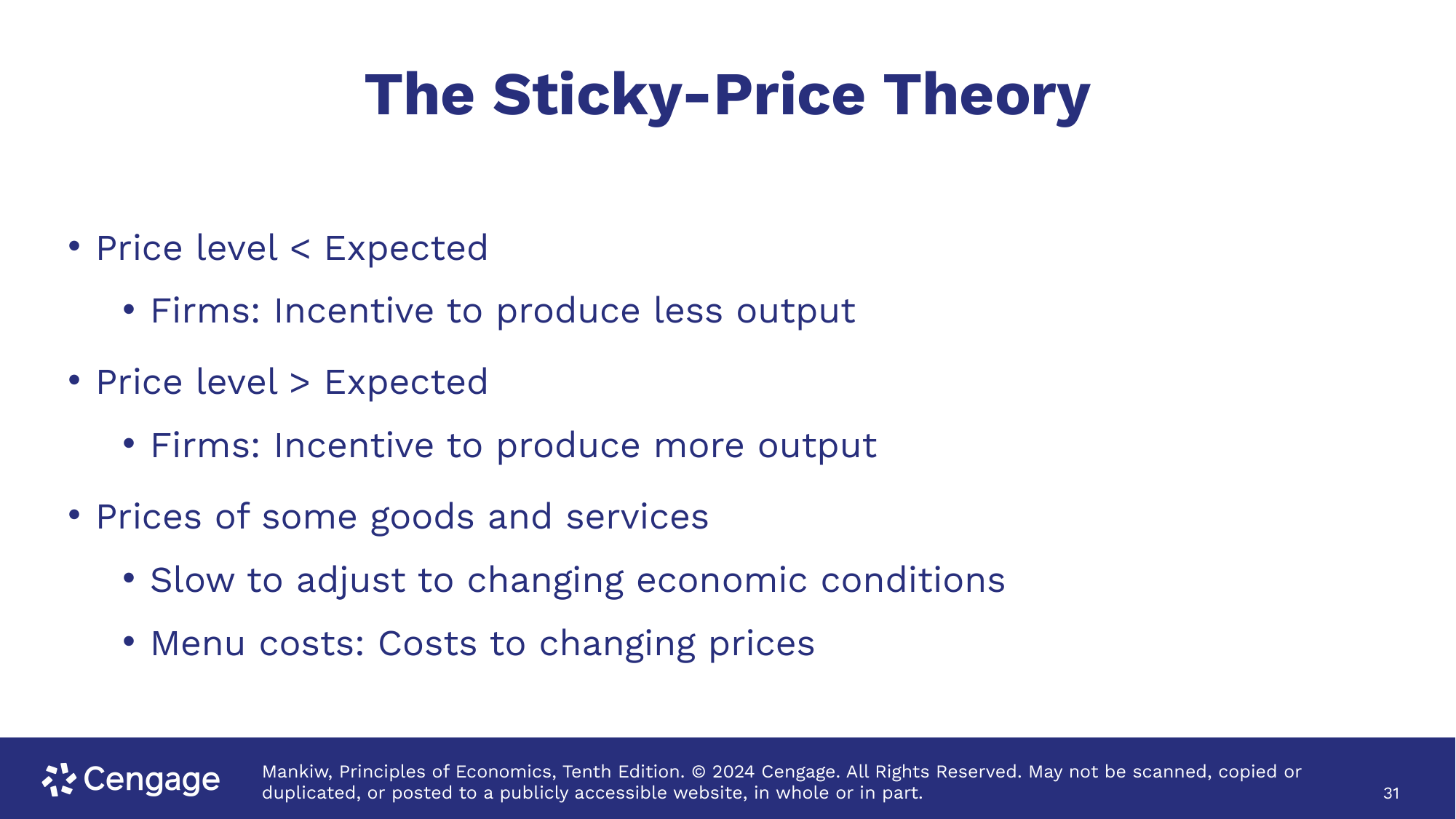

# The Sticky-Price Theory
Price level < Expected
Firms: Incentive to produce less output
Price level > Expected
Firms: Incentive to produce more output
Prices of some goods and services
Slow to adjust to changing economic conditions
Menu costs: Costs to changing prices